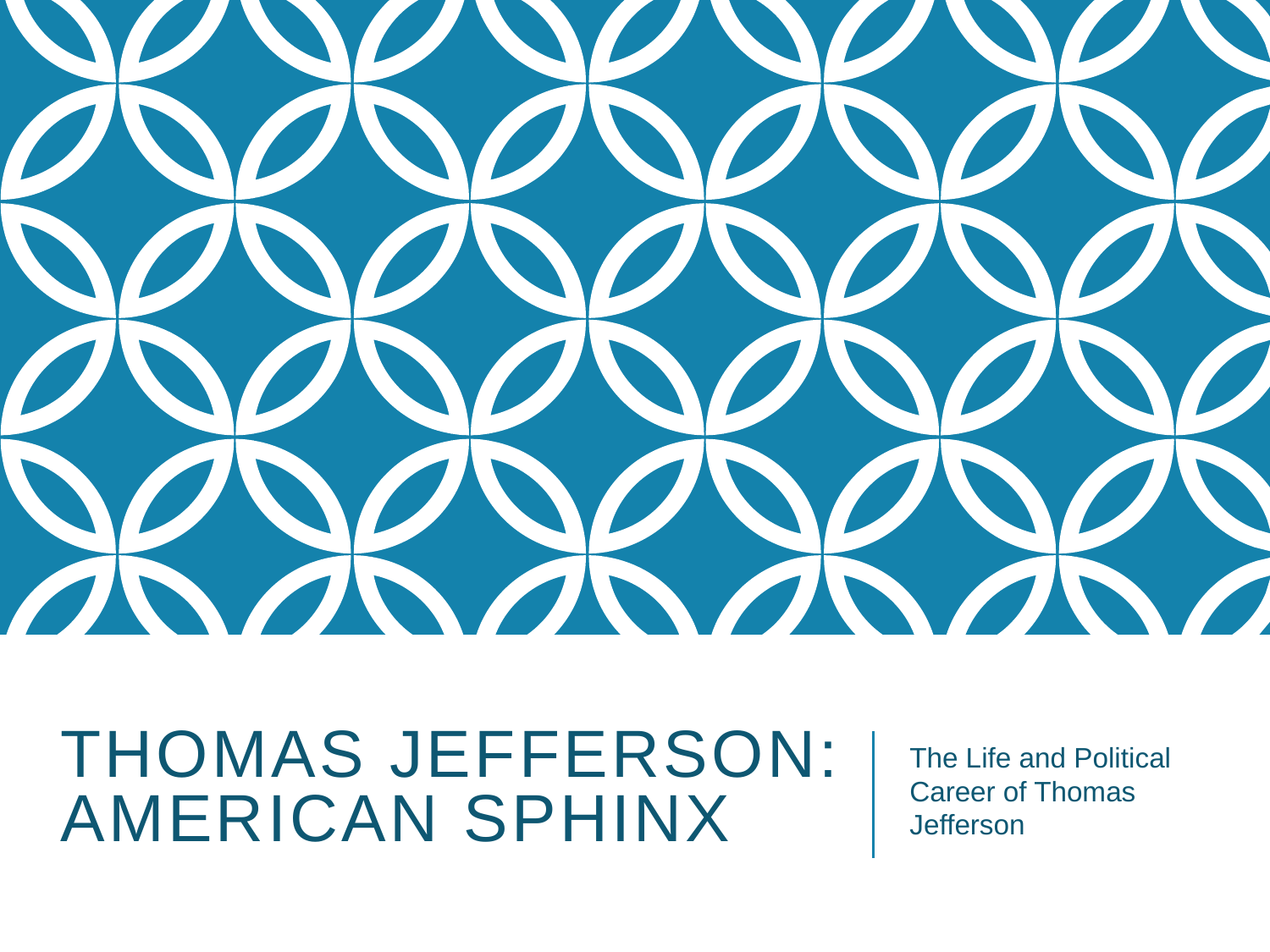

# Thomas Jefferson: American Sphinx
The Life and Political Career of Thomas Jefferson